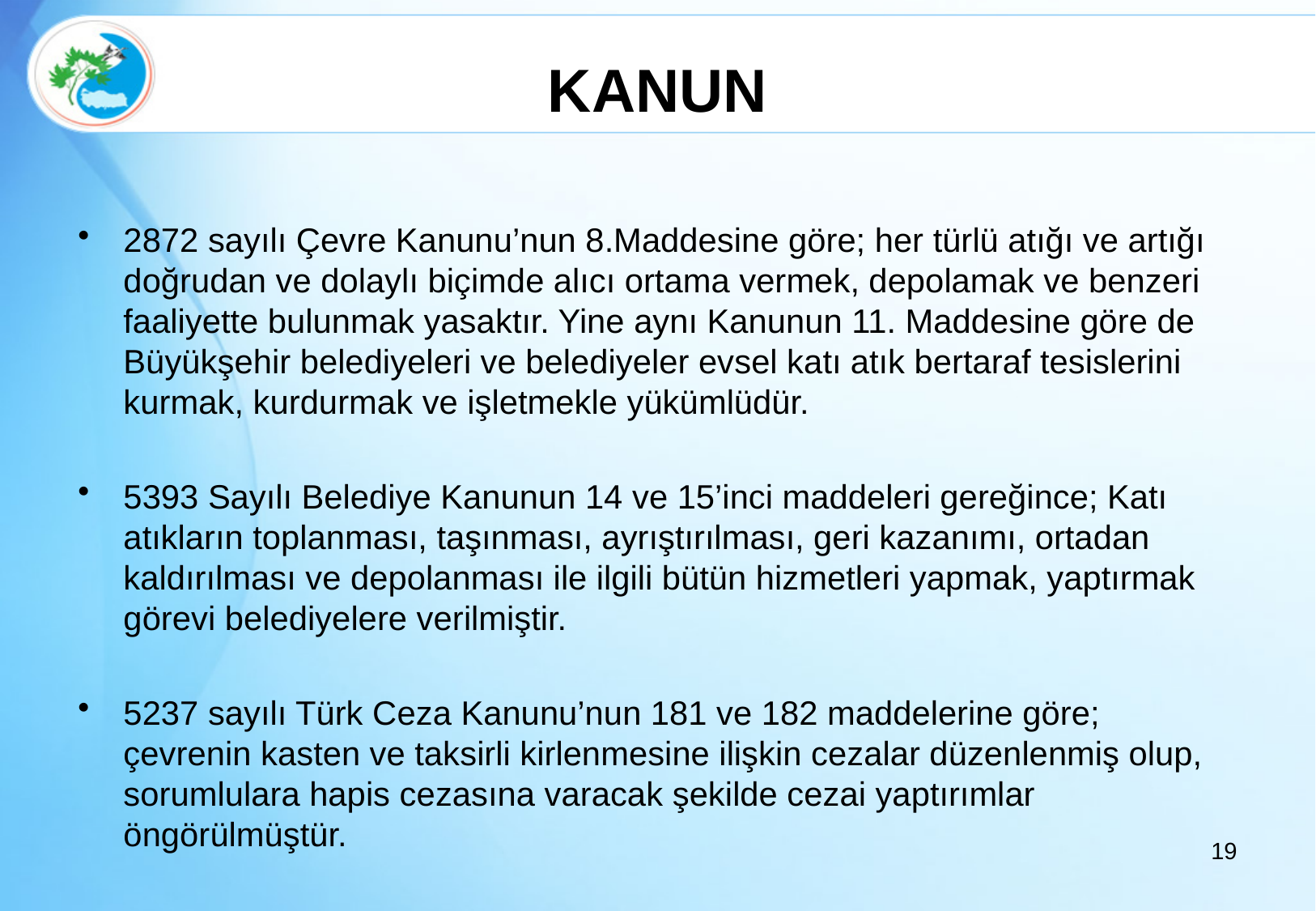

# KANUN
2872 sayılı Çevre Kanunu’nun 8.Maddesine göre; her türlü atığı ve artığı doğrudan ve dolaylı biçimde alıcı ortama vermek, depolamak ve benzeri faaliyette bulunmak yasaktır. Yine aynı Kanunun 11. Maddesine göre de Büyükşehir belediyeleri ve belediyeler evsel katı atık bertaraf tesislerini kurmak, kurdurmak ve işletmekle yükümlüdür.

5393 Sayılı Belediye Kanunun 14 ve 15’inci maddeleri gereğince; Katı atıkların toplanması, taşınması, ayrıştırılması, geri kazanımı, ortadan kaldırılması ve depolanması ile ilgili bütün hizmetleri yapmak, yaptırmak görevi belediyelere verilmiştir.

5237 sayılı Türk Ceza Kanunu’nun 181 ve 182 maddelerine göre; çevrenin kasten ve taksirli kirlenmesine ilişkin cezalar düzenlenmiş olup, sorumlulara hapis cezasına varacak şekilde cezai yaptırımlar öngörülmüştür.

19